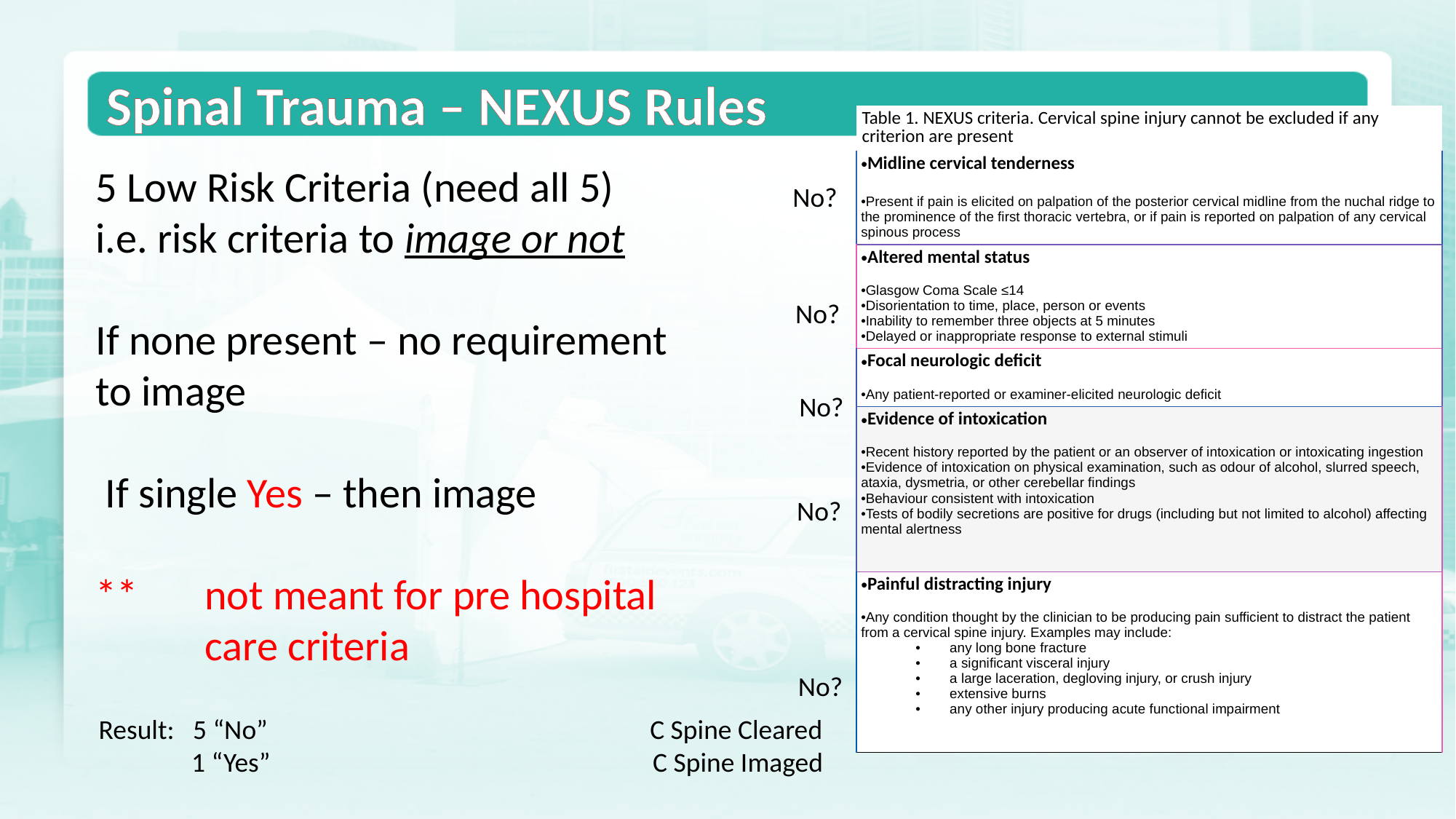

Spinal Trauma – NEXUS Rules
| Table 1. NEXUS criteria. Cervical spine injury cannot be excluded if any criterion are present |
| --- |
| Midline cervical tenderness Present if pain is elicited on palpation of the posterior cervical midline from the nuchal ridge to the prominence of the first thoracic vertebra, or if pain is reported on palpation of any cervical spinous process |
| Altered mental status Glasgow Coma Scale ≤14 Disorientation to time, place, person or events Inability to remember three objects at 5 minutes Delayed or inappropriate response to external stimuli |
| Focal neurologic deficit Any patient-reported or examiner-elicited neurologic deficit |
| Evidence of intoxication Recent history reported by the patient or an observer of intoxication or intoxicating ingestion Evidence of intoxication on physical examination, such as odour of alcohol, slurred speech, ataxia, dysmetria, or other cerebellar findings Behaviour consistent with intoxication Tests of bodily secretions are positive for drugs (including but not limited to alcohol) affecting mental alertness |
| Painful distracting injury Any condition thought by the clinician to be producing pain sufficient to distract the patient from a cervical spine injury. Examples may include: any long bone fracture a significant visceral injury a large laceration, degloving injury, or crush injury extensive burns any other injury producing acute functional impairment |
5 Low Risk Criteria (need all 5)
i.e. risk criteria to image or not

If none present – no requirement to image

 If single Yes – then image

** 	not meant for pre hospital 	care criteria
No?
No?
No?
No?
No?
Result:   5 “No”                                                              C Spine Cleared
               1 “Yes”                                                              C Spine Imaged